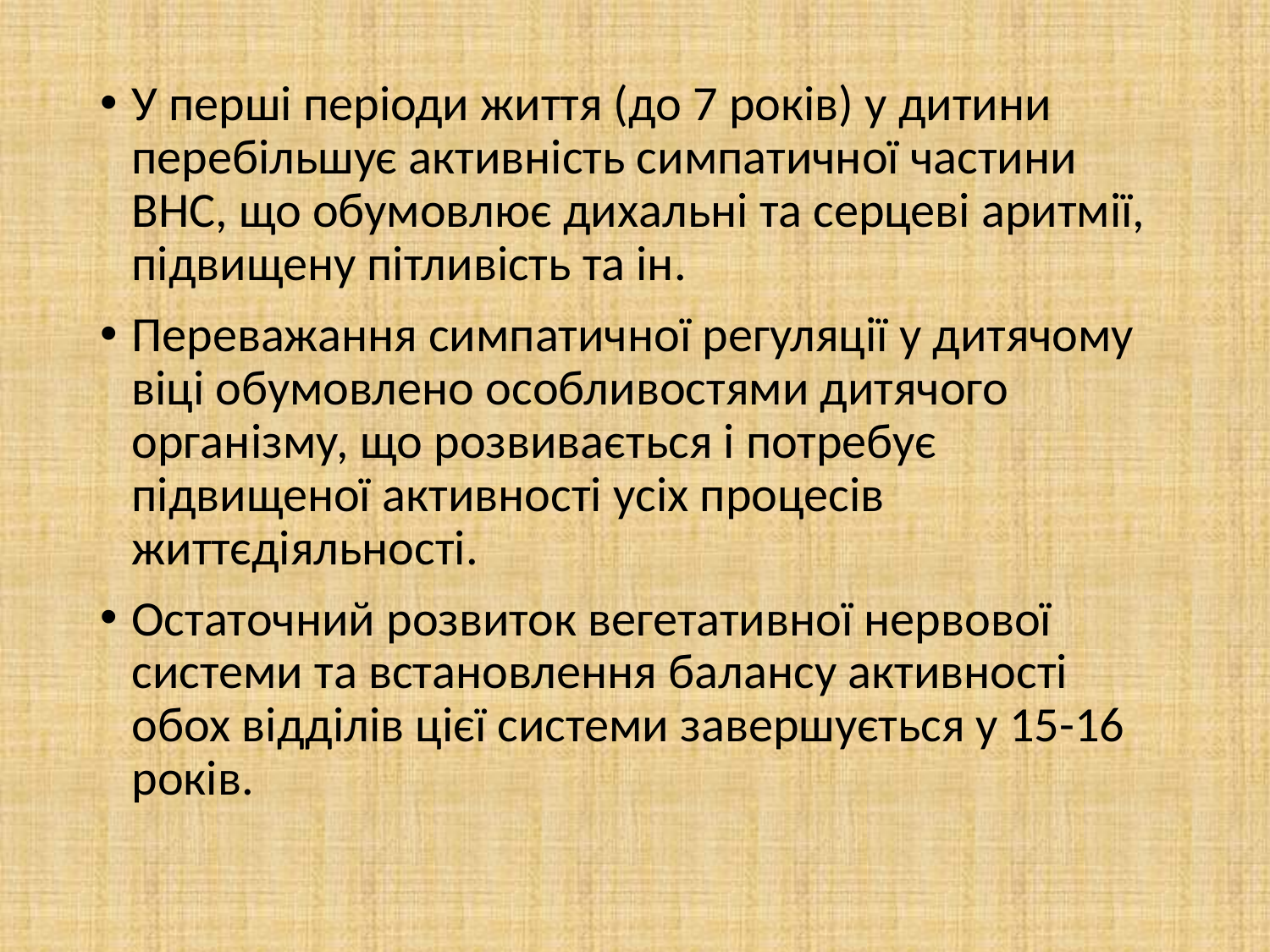

У перші періоди життя (до 7 років) у дитини перебільшує активність симпатичної частини ВНС, що обумовлює дихальні та серцеві аритмії, підвищену пітливість та ін.
Переважання симпатичної регуляції у дитячому віці обумовлено особливостями дитячого організму, що розвивається і потребує підвищеної активності усіх процесів життєдіяльності.
Остаточний розвиток вегетативної нервової системи та встановлення балансу активності обох відділів цієї системи завершується у 15-16 років.